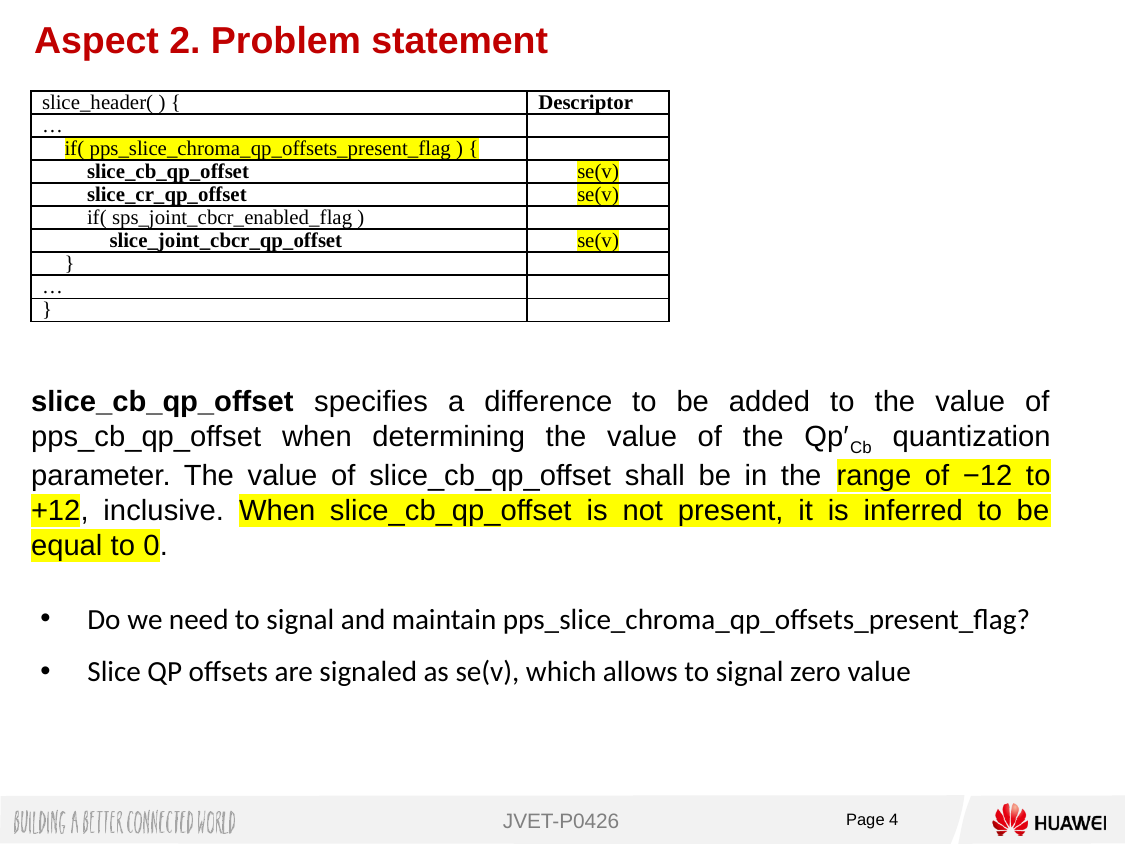

Aspect 2. Problem statement
| slice\_header( ) { | Descriptor |
| --- | --- |
| … |  |
| if( pps\_slice\_chroma\_qp\_offsets\_present\_flag ) { |  |
| slice\_cb\_qp\_offset | se(v) |
| slice\_cr\_qp\_offset | se(v) |
| if( sps\_joint\_cbcr\_enabled\_flag ) |  |
| slice\_joint\_cbcr\_qp\_offset | se(v) |
| } |  |
| … |  |
| } |  |
slice_cb_qp_offset specifies a difference to be added to the value of pps_cb_qp_offset when determining the value of the Qp′Cb quantization parameter. The value of slice_cb_qp_offset shall be in the range of −12 to +12, inclusive. When slice_cb_qp_offset is not present, it is inferred to be equal to 0.
Do we need to signal and maintain pps_slice_chroma_qp_offsets_present_flag?
Slice QP offsets are signaled as se(v), which allows to signal zero value